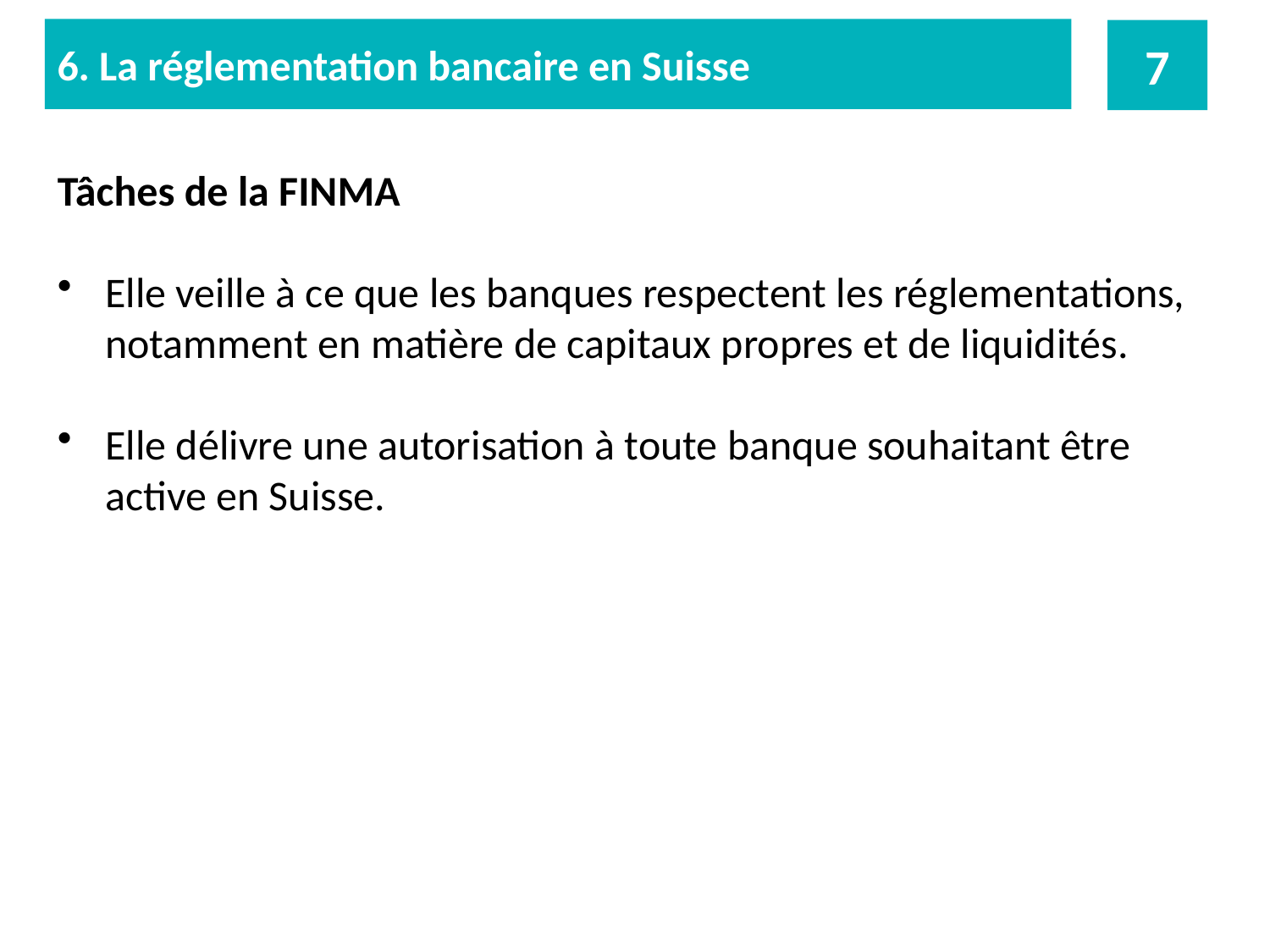

6. La réglementation bancaire en Suisse
7
Tâches de la FINMA

Elle veille à ce que les banques respectent les réglementations, notamment en matière de capitaux propres et de liquidités.

Elle délivre une autorisation à toute banque souhaitant être active en Suisse.